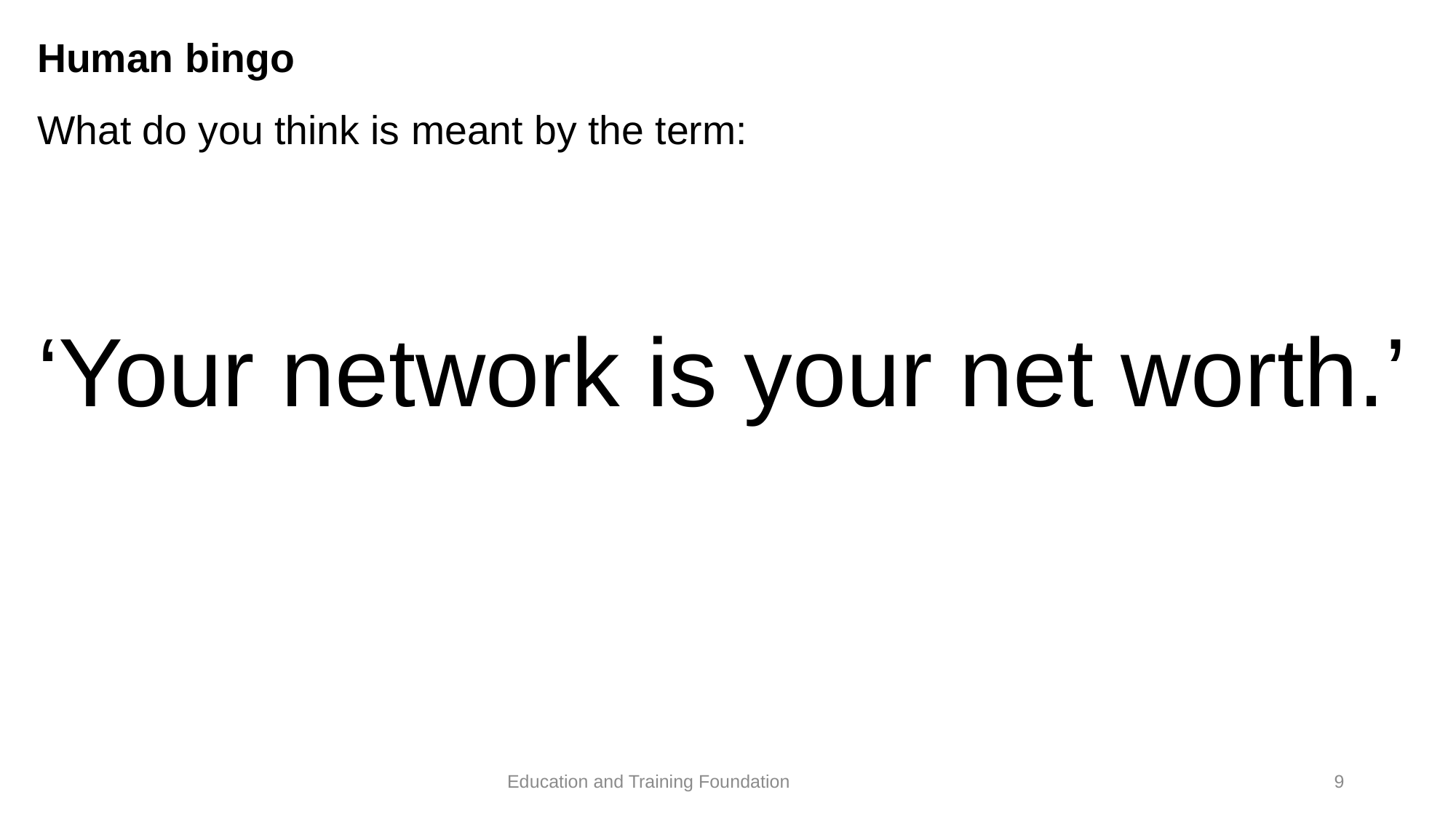

# Human bingo
What do you think is meant by the term:

‘Your network is your net worth.’

9
Education and Training Foundation